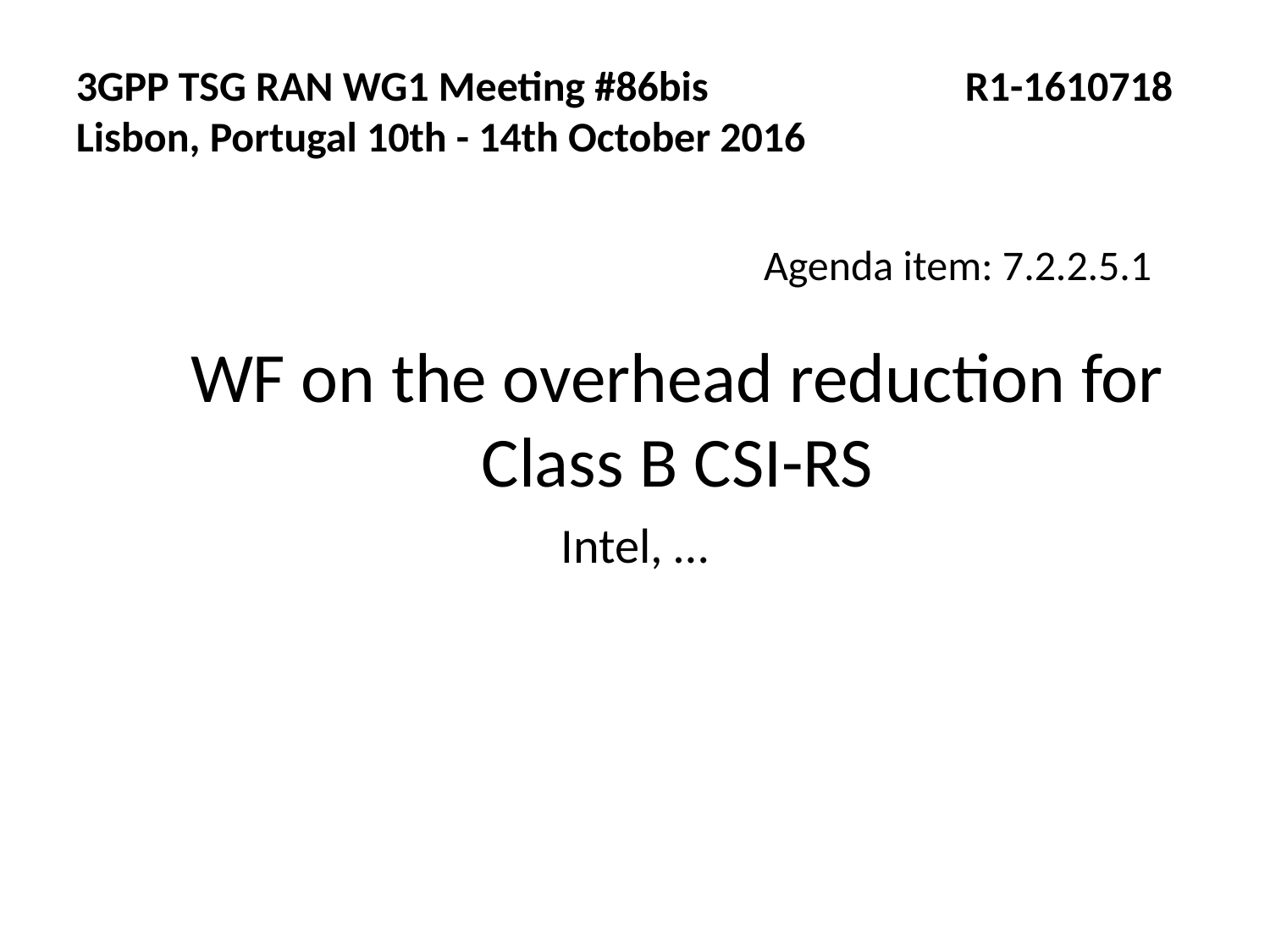

3GPP TSG RAN WG1 Meeting #86bis			R1-1610718
Lisbon, Portugal 10th - 14th October 2016
Agenda item: 7.2.2.5.1
WF on the overhead reduction for Class B CSI-RS
Intel, …